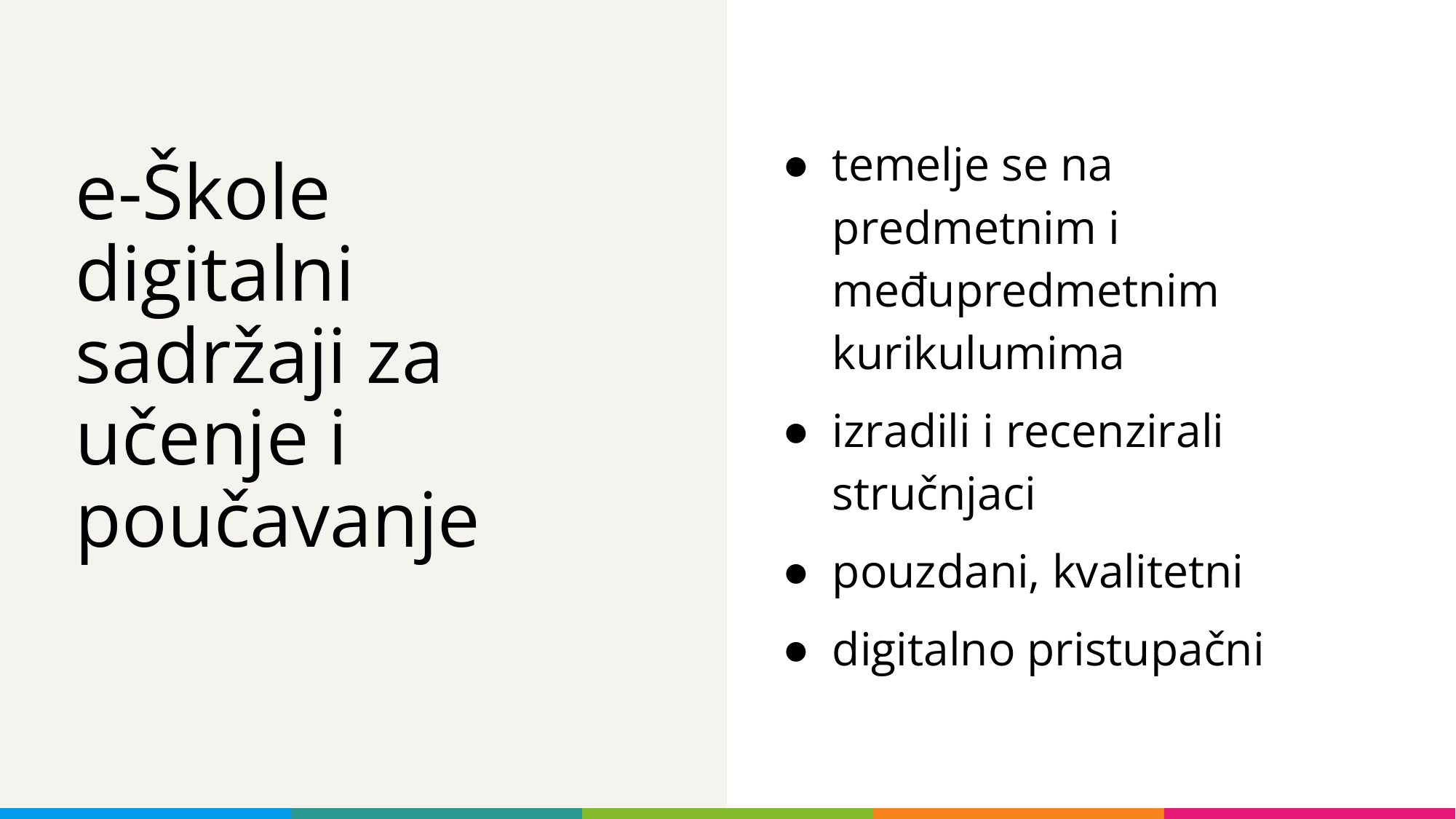

temelje se na predmetnim i međupredmetnim kurikulumima
izradili i recenzirali stručnjaci
pouzdani, kvalitetni
digitalno pristupačni
e-Škole
digitalni sadržaji za učenje i poučavanje